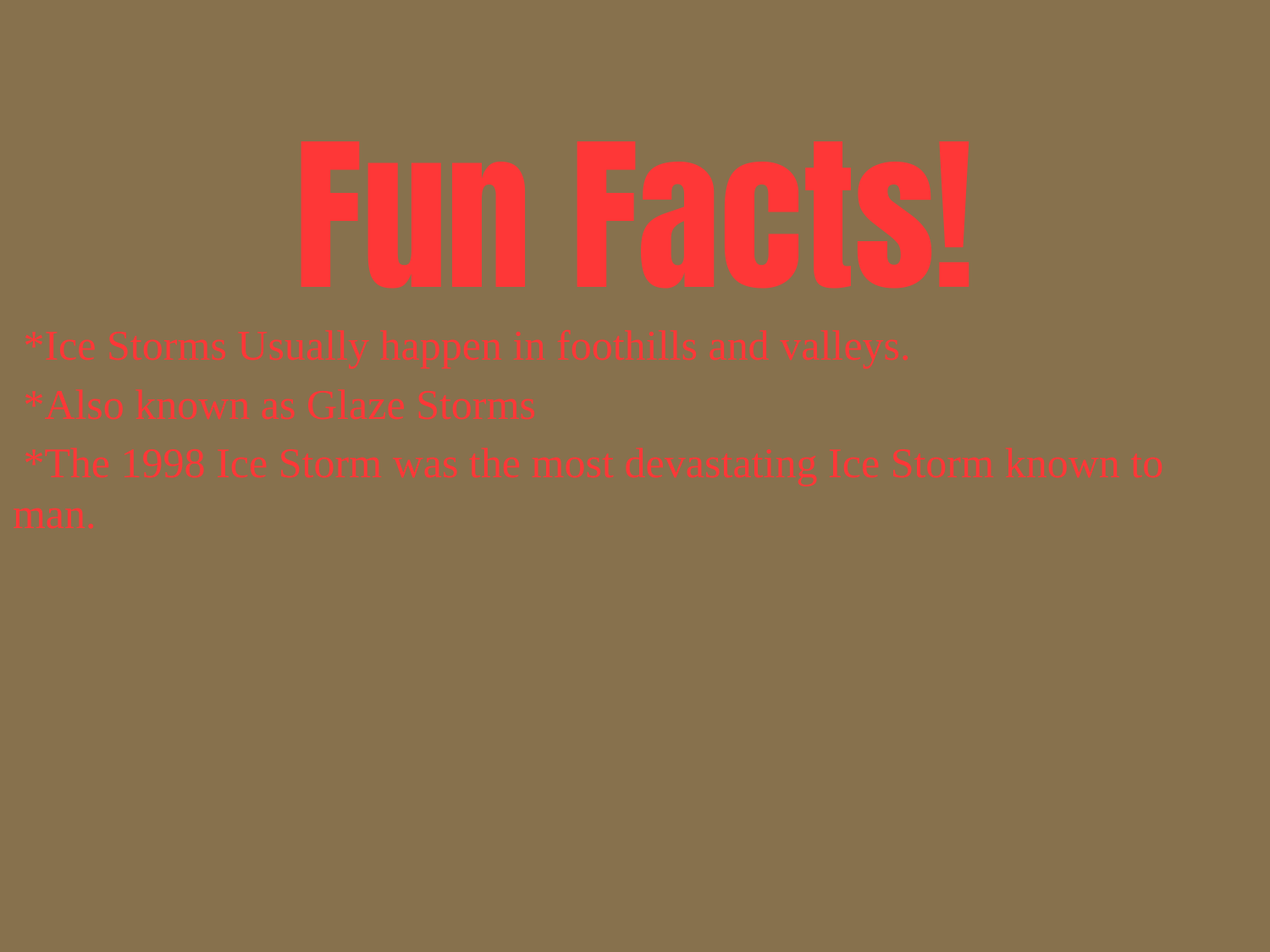

# Fun Facts!
 *Ice Storms Usually happen in foothills and valleys.
 *Also known as Glaze Storms
 *The 1998 Ice Storm was the most devastating Ice Storm known to man.

Info:Do Something, www.dosomething.org/tipsandtools/11-facts-about-ice-storms# Copy Right 2013